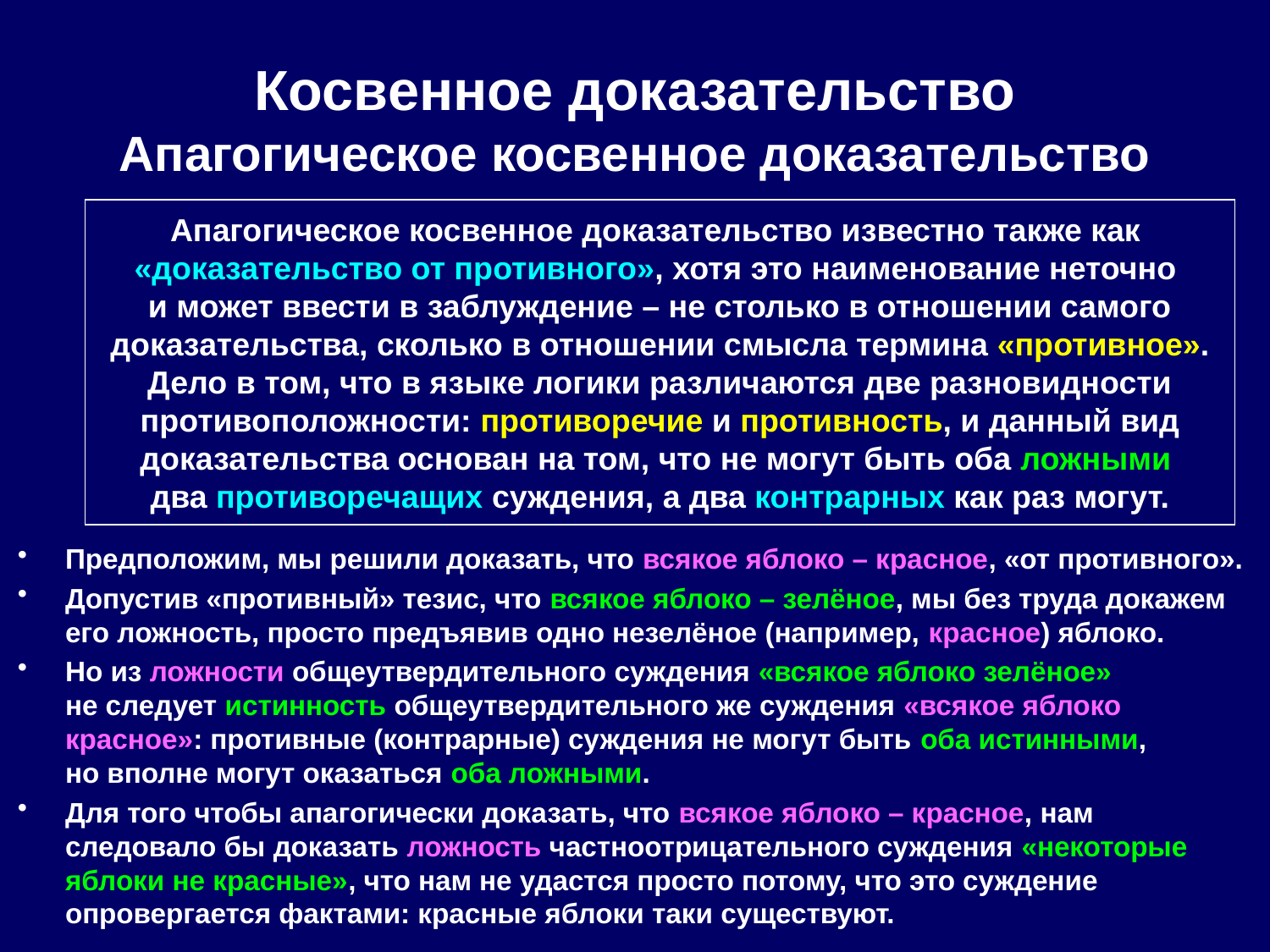

# Косвенное доказательство Апагогическое косвенное доказательство
Апагогическое косвенное доказательство известно также как
«доказательство от противного», хотя это наименование неточно
и может ввести в заблуждение – не столько в отношении самого доказательства, сколько в отношении смысла термина «противное». Дело в том, что в языке логики различаются две разновидности противоположности: противоречие и противность, и данный вид доказательства основан на том, что не могут быть оба ложными
два противоречащих суждения, а два контрарных как раз могут.
Предположим, мы решили доказать, что всякое яблоко – красное, «от противного».
Допустив «противный» тезис, что всякое яблоко – зелёное, мы без труда докажем его ложность, просто предъявив одно незелёное (например, красное) яблоко.
Но из ложности общеутвердительного суждения «всякое яблоко зелёное»
не следует истинность общеутвердительного же суждения «всякое яблоко красное»: противные (контрарные) суждения не могут быть оба истинными,
но вполне могут оказаться оба ложными.
Для того чтобы апагогически доказать, что всякое яблоко – красное, нам
следовало бы доказать ложность частноотрицательного суждения «некоторые яблоки не красные», что нам не удастся просто потому, что это суждение опровергается фактами: красные яблоки таки существуют.